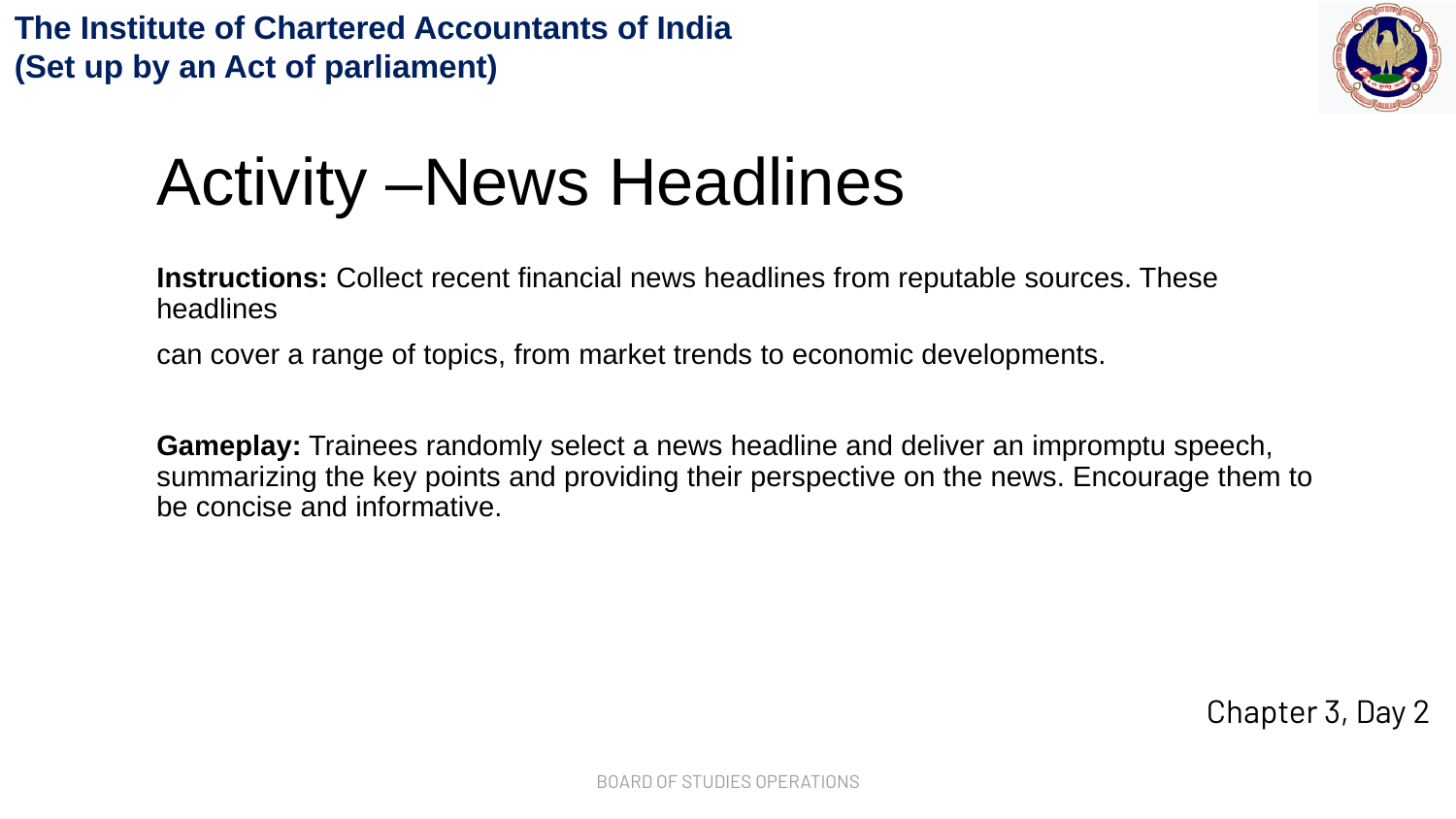

Activity –News Headlines
Instructions: Collect recent financial news headlines from reputable sources. These headlines
can cover a range of topics, from market trends to economic developments.

Gameplay: Trainees randomly select a news headline and deliver an impromptu speech, summarizing the key points and providing their perspective on the news. Encourage them to be concise and informative.

BOARD OF STUDIES OPERATIONS